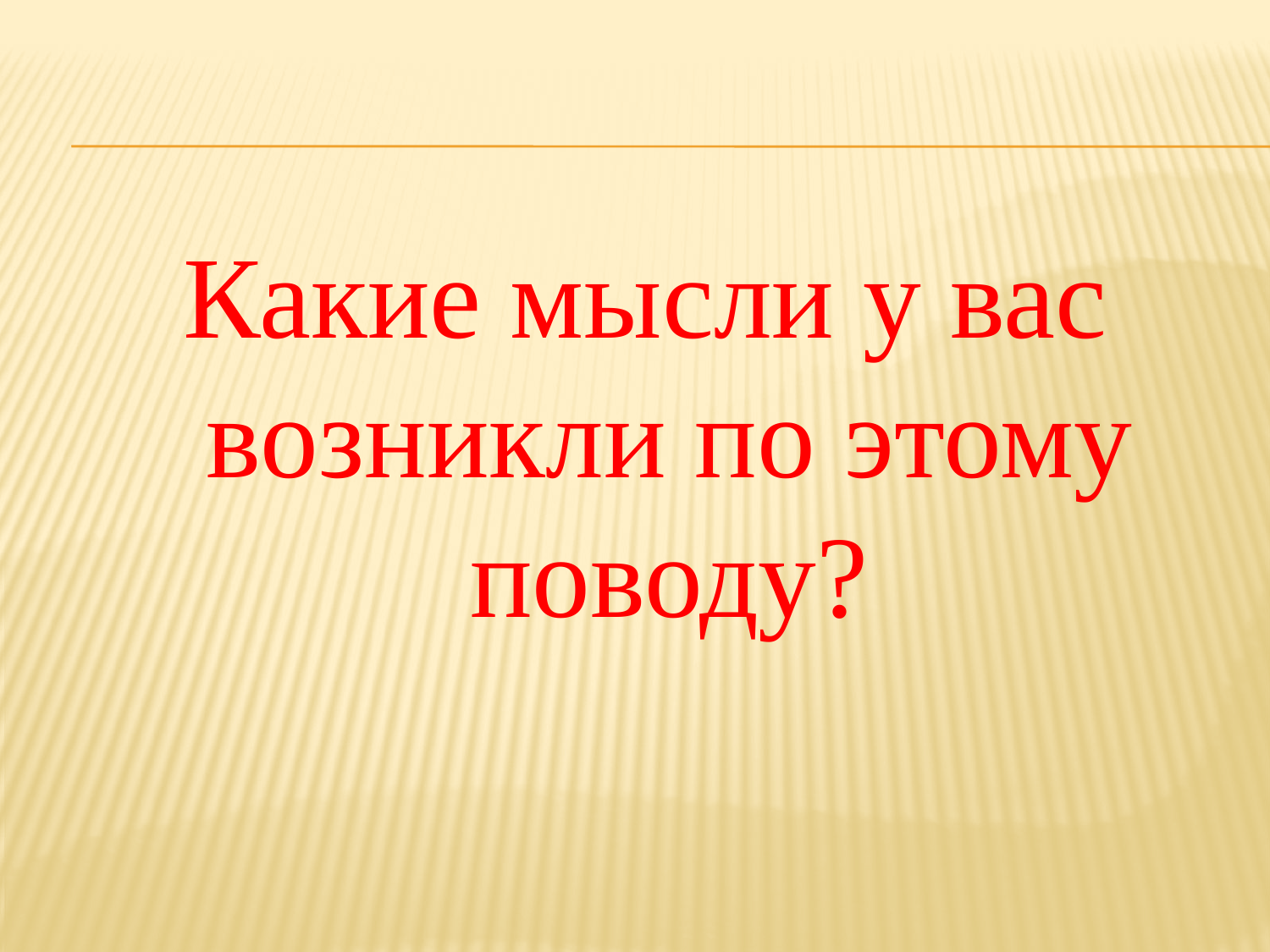

#
Какие мысли у вас возникли по этому поводу?